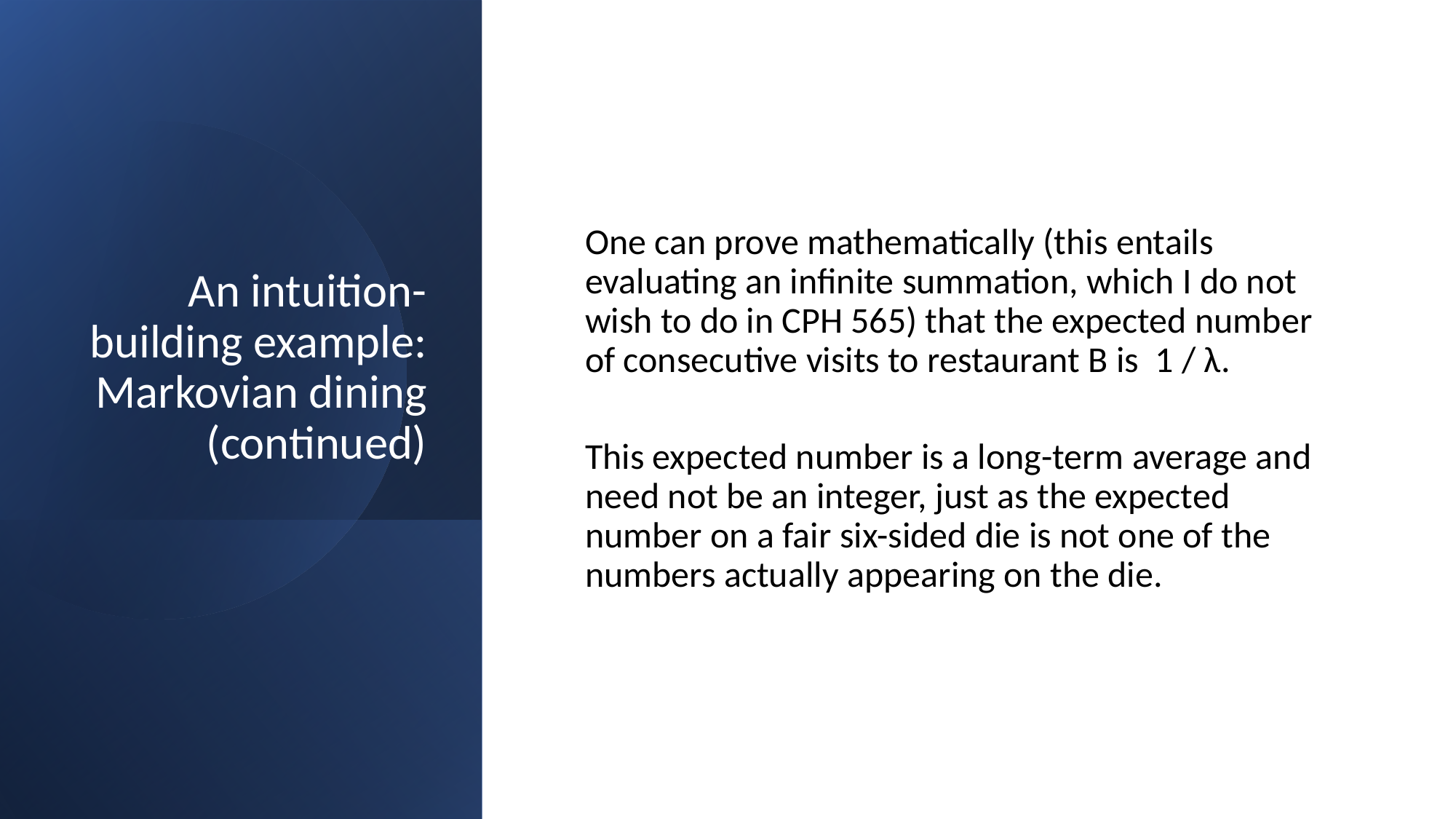

# An intuition-building example: Markovian dining (continued)
One can prove mathematically (this entails evaluating an infinite summation, which I do not wish to do in CPH 565) that the expected number of consecutive visits to restaurant B is  1 / λ.

This expected number is a long-term average and need not be an integer, just as the expected number on a fair six-sided die is not one of the numbers actually appearing on the die.